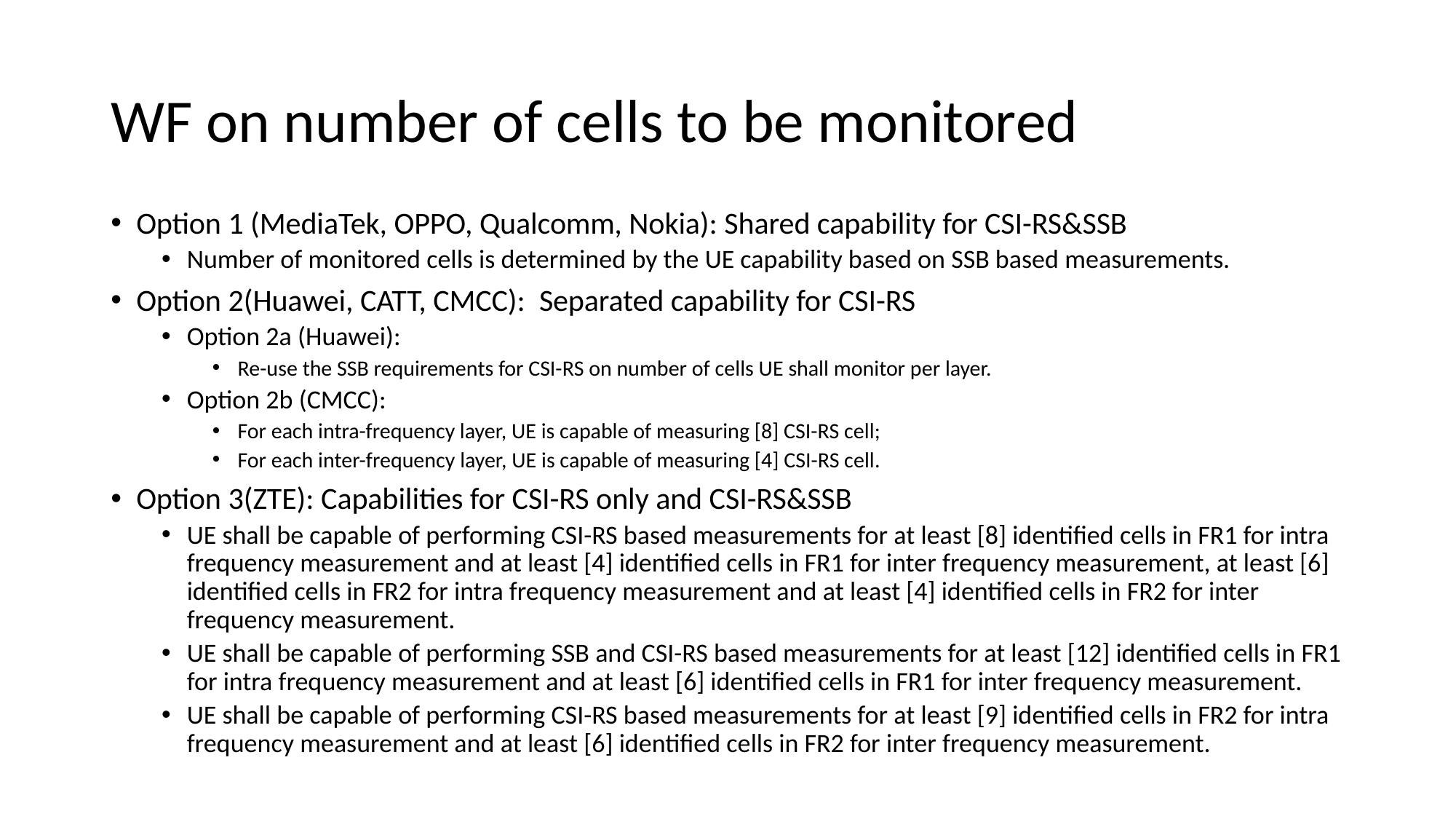

# WF on number of cells to be monitored
Option 1 (MediaTek, OPPO, Qualcomm, Nokia): Shared capability for CSI-RS&SSB
Number of monitored cells is determined by the UE capability based on SSB based measurements.
Option 2(Huawei, CATT, CMCC):  Separated capability for CSI-RS
Option 2a (Huawei):
Re-use the SSB requirements for CSI-RS on number of cells UE shall monitor per layer.
Option 2b (CMCC):
For each intra-frequency layer, UE is capable of measuring [8] CSI-RS cell;
For each inter-frequency layer, UE is capable of measuring [4] CSI-RS cell.
Option 3(ZTE): Capabilities for CSI-RS only and CSI-RS&SSB
UE shall be capable of performing CSI-RS based measurements for at least [8] identified cells in FR1 for intra frequency measurement and at least [4] identified cells in FR1 for inter frequency measurement, at least [6] identified cells in FR2 for intra frequency measurement and at least [4] identified cells in FR2 for inter frequency measurement.
UE shall be capable of performing SSB and CSI-RS based measurements for at least [12] identified cells in FR1 for intra frequency measurement and at least [6] identified cells in FR1 for inter frequency measurement.
UE shall be capable of performing CSI-RS based measurements for at least [9] identified cells in FR2 for intra frequency measurement and at least [6] identified cells in FR2 for inter frequency measurement.